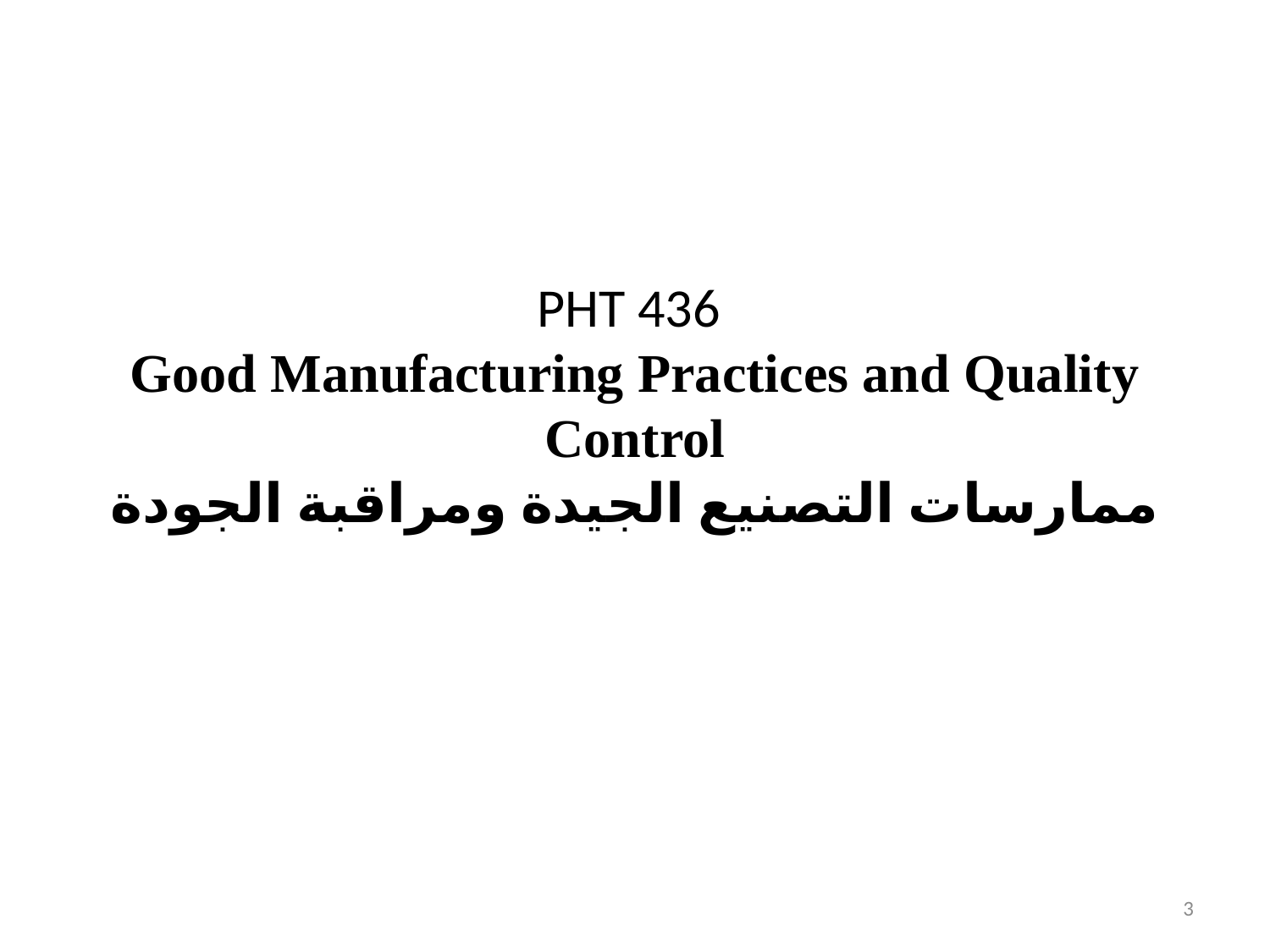

# PHT 436 Good Manufacturing Practices and Quality Control ممارسات التصنيع الجيدة ومراقبة الجودة
3